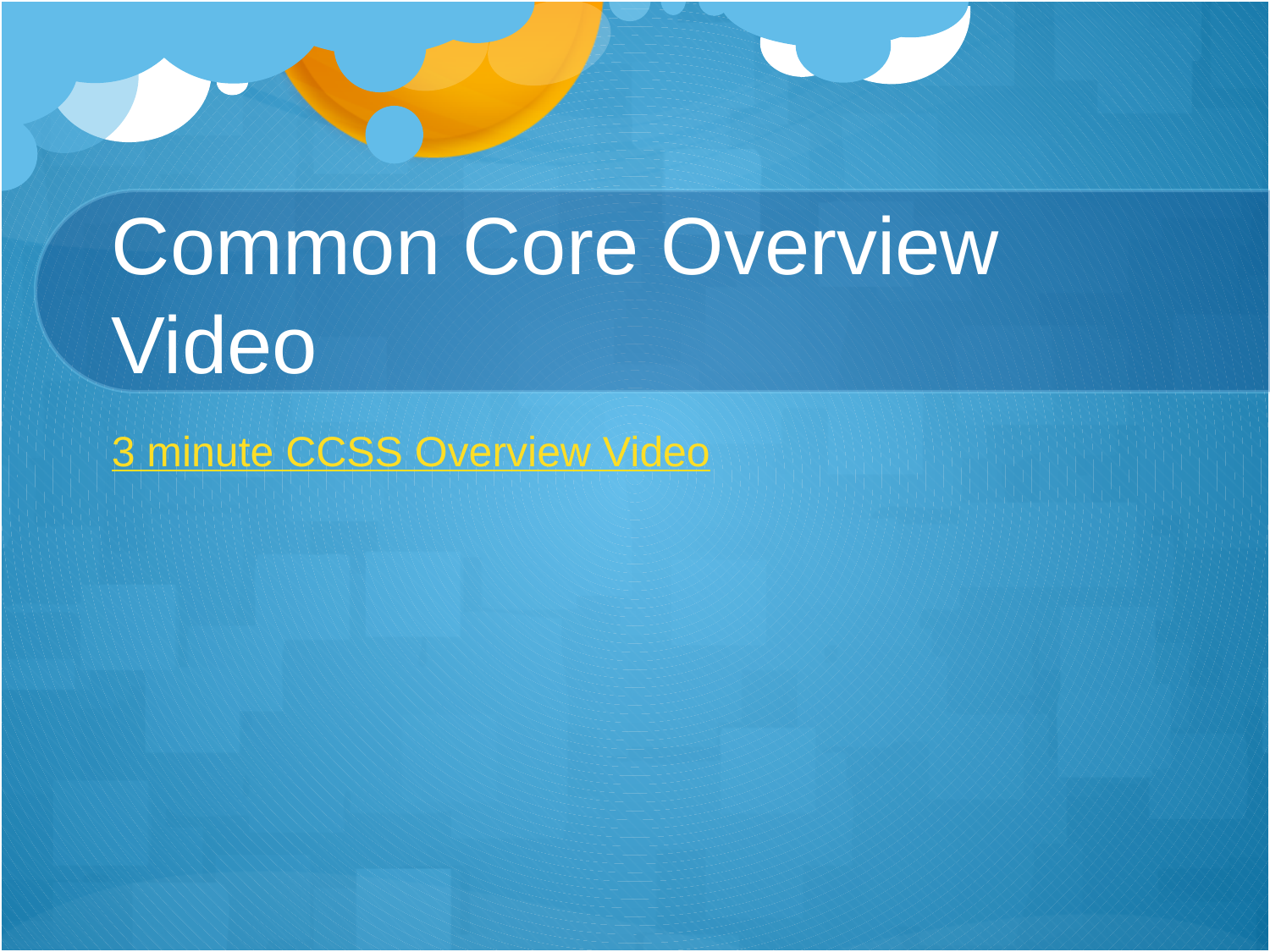

# Common Core Overview Video
3 minute CCSS Overview Video